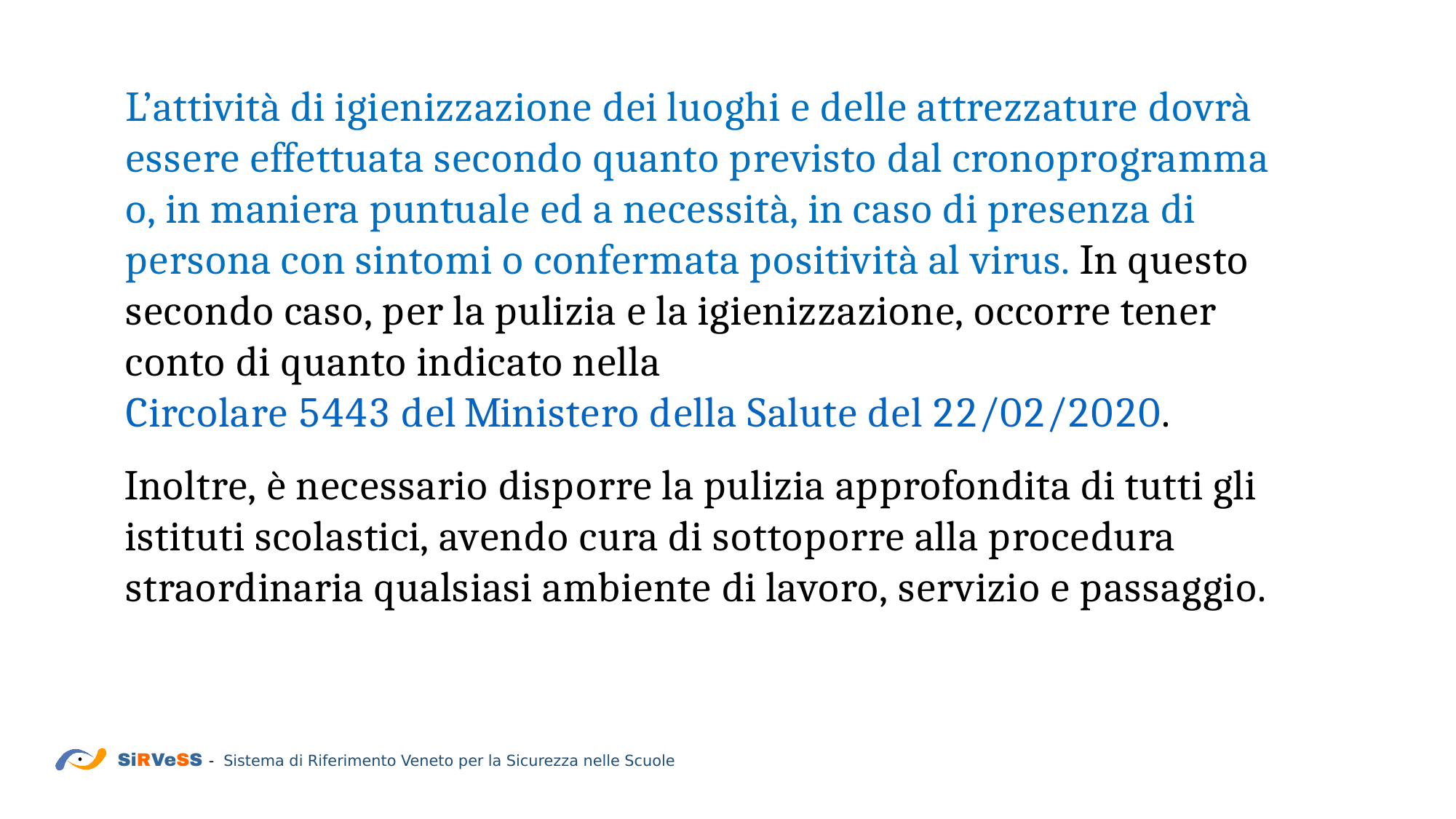

L’attività di igienizzazione dei luoghi e delle attrezzature dovrà essere effettuata secondo quanto previsto dal cronoprogramma o, in maniera puntuale ed a necessità, in caso di presenza di persona con sintomi o confermata positività al virus. In questo secondo caso, per la pulizia e la igienizzazione, occorre tener conto di quanto indicato nella Circolare 5443 del Ministero della Salute del 22/02/2020.

Inoltre, è necessario disporre la pulizia approfondita di tutti gli istituti scolastici, avendo cura di sottoporre alla procedura straordinaria qualsiasi ambiente di lavoro, servizio e passaggio.